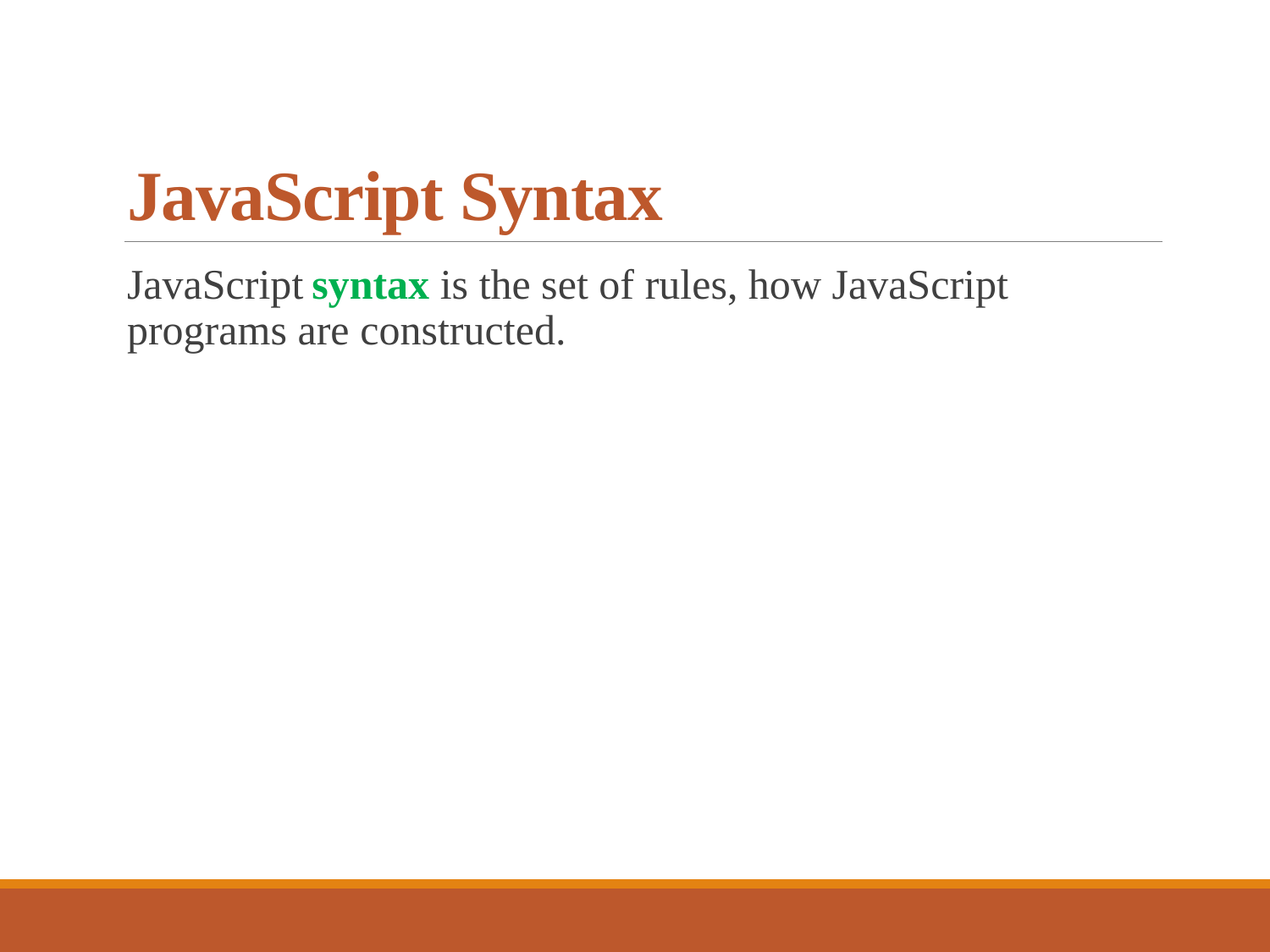

# JavaScript Syntax
JavaScript syntax is the set of rules, how JavaScript programs are constructed.